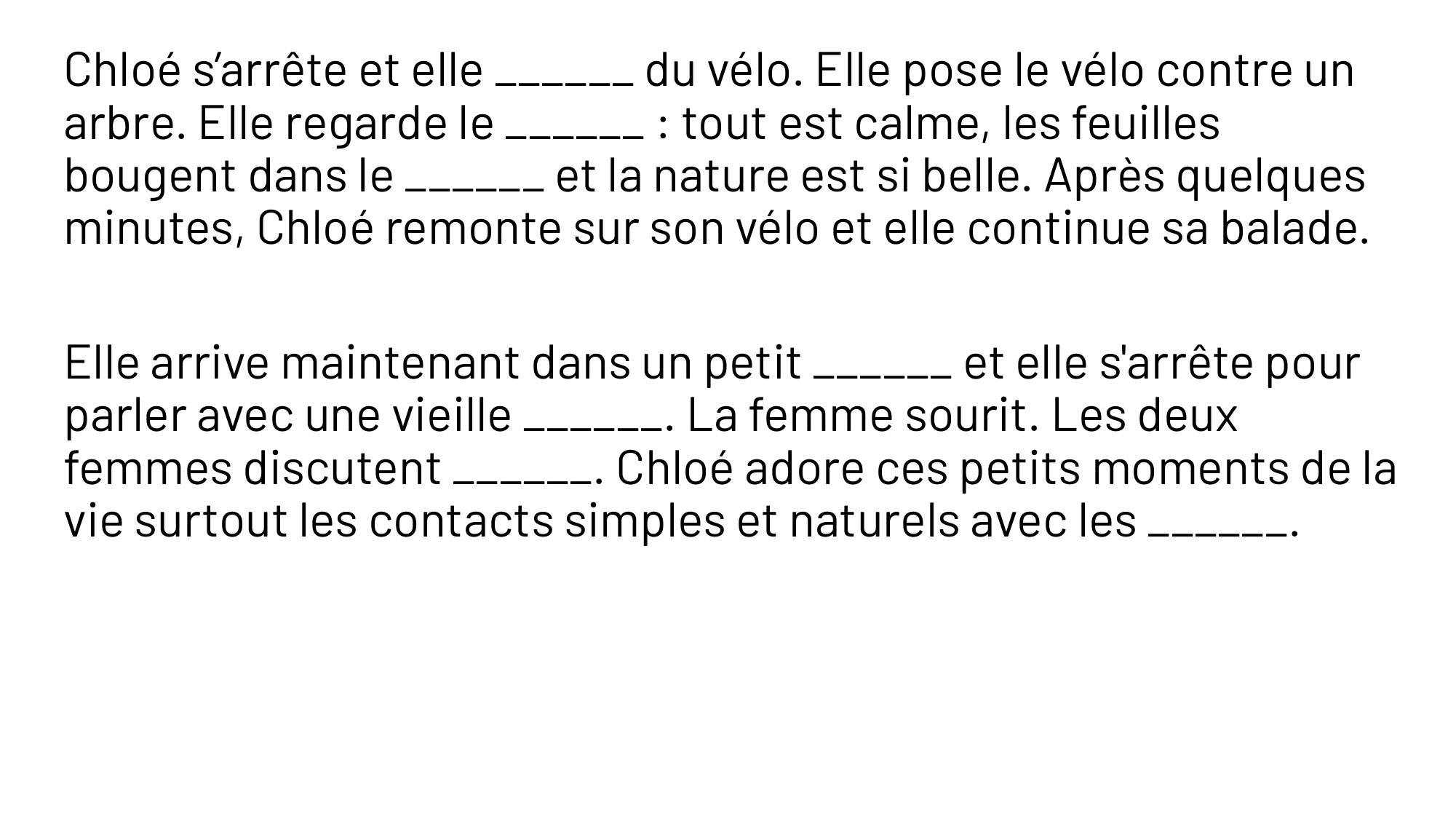

Chloé s’arrête et elle ______ du vélo. Elle pose le vélo contre un arbre. Elle regarde le ______ : tout est calme, les feuilles bougent dans le ______ et la nature est si belle. Après quelques minutes, Chloé remonte sur son vélo et elle continue sa balade.

Elle arrive maintenant dans un petit ______ et elle s'arrête pour parler avec une vieille ______. La femme sourit. Les deux femmes discutent ______. Chloé adore ces petits moments de la vie surtout les contacts simples et naturels avec les ______.